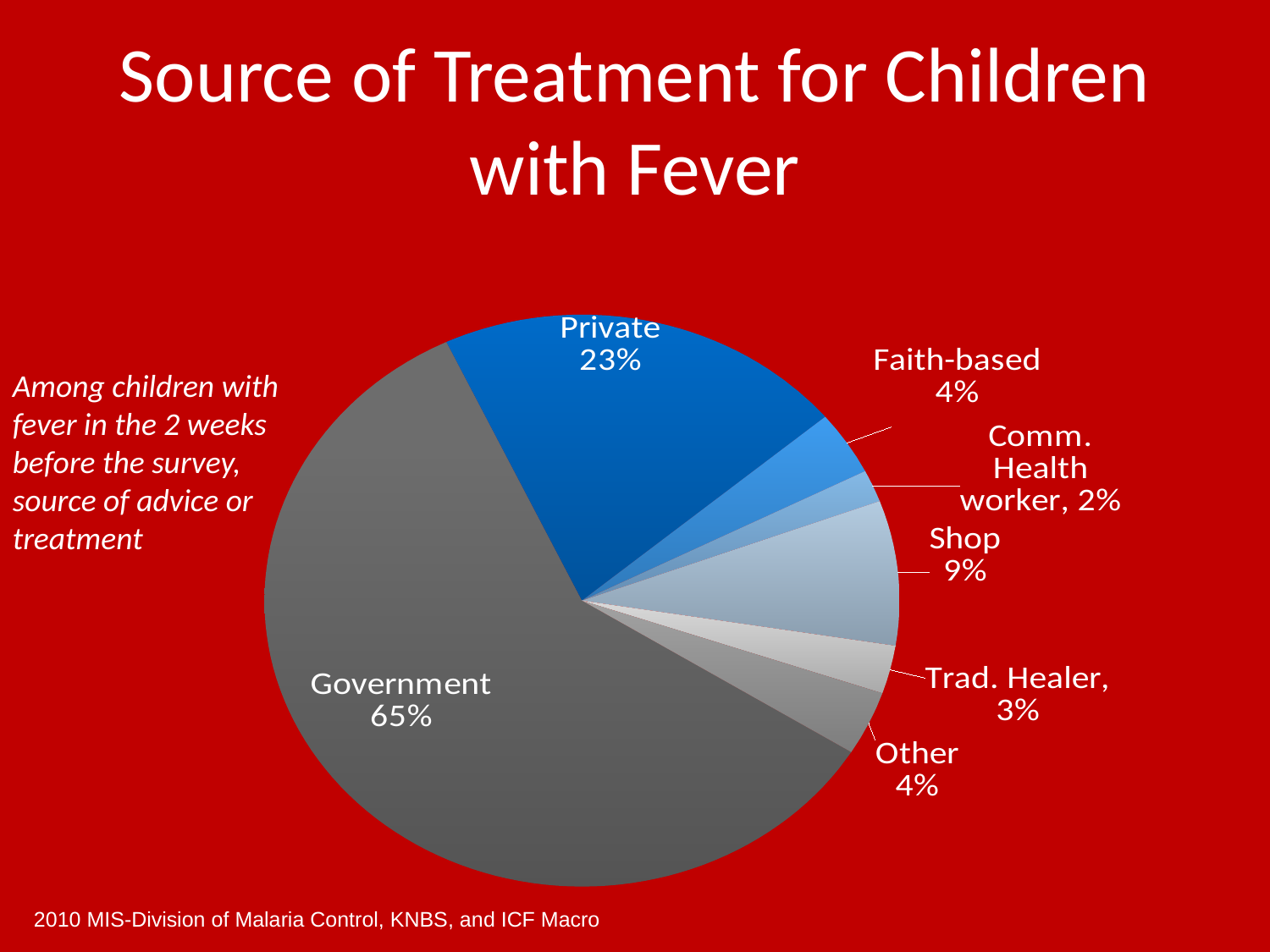

# Source of Treatment for Children with Fever

### Chart

| Category |  |
|---|---|
| Government | 65.0 |
| Private | 23.0 |
| Faith-based | 4.0 |
| Community health worker | 2.0 |
| Shop | 9.0 |
| Traditional healer | 3.0 |
| Other | 4.0 |
Among children with fever in the 2 weeks before the survey, source of advice or treatment
2010 MIS-Division of Malaria Control, KNBS, and ICF Macro